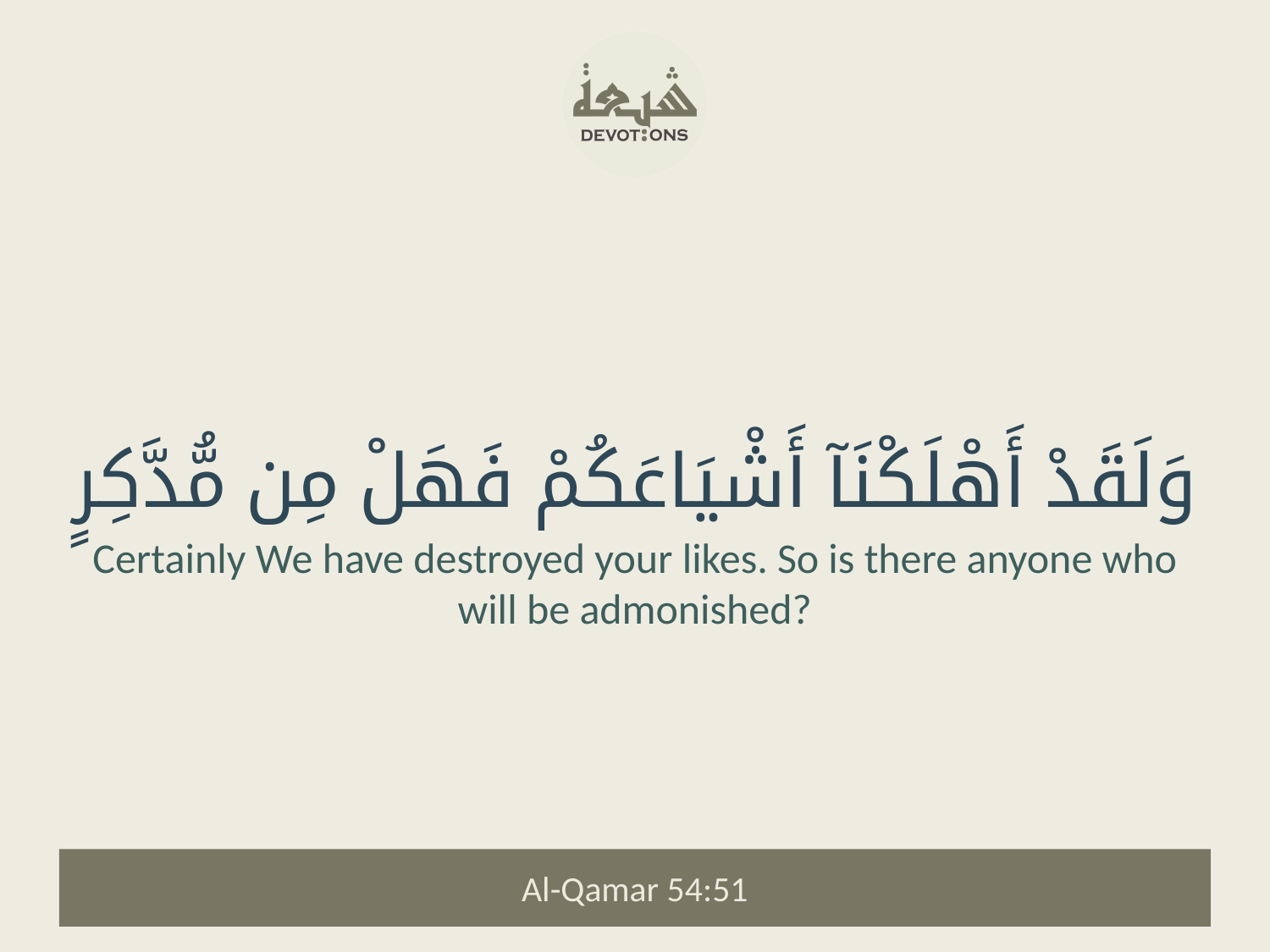

وَلَقَدْ أَهْلَكْنَآ أَشْيَاعَكُمْ فَهَلْ مِن مُّدَّكِرٍ
Certainly We have destroyed your likes. So is there anyone who will be admonished?
Al-Qamar 54:51